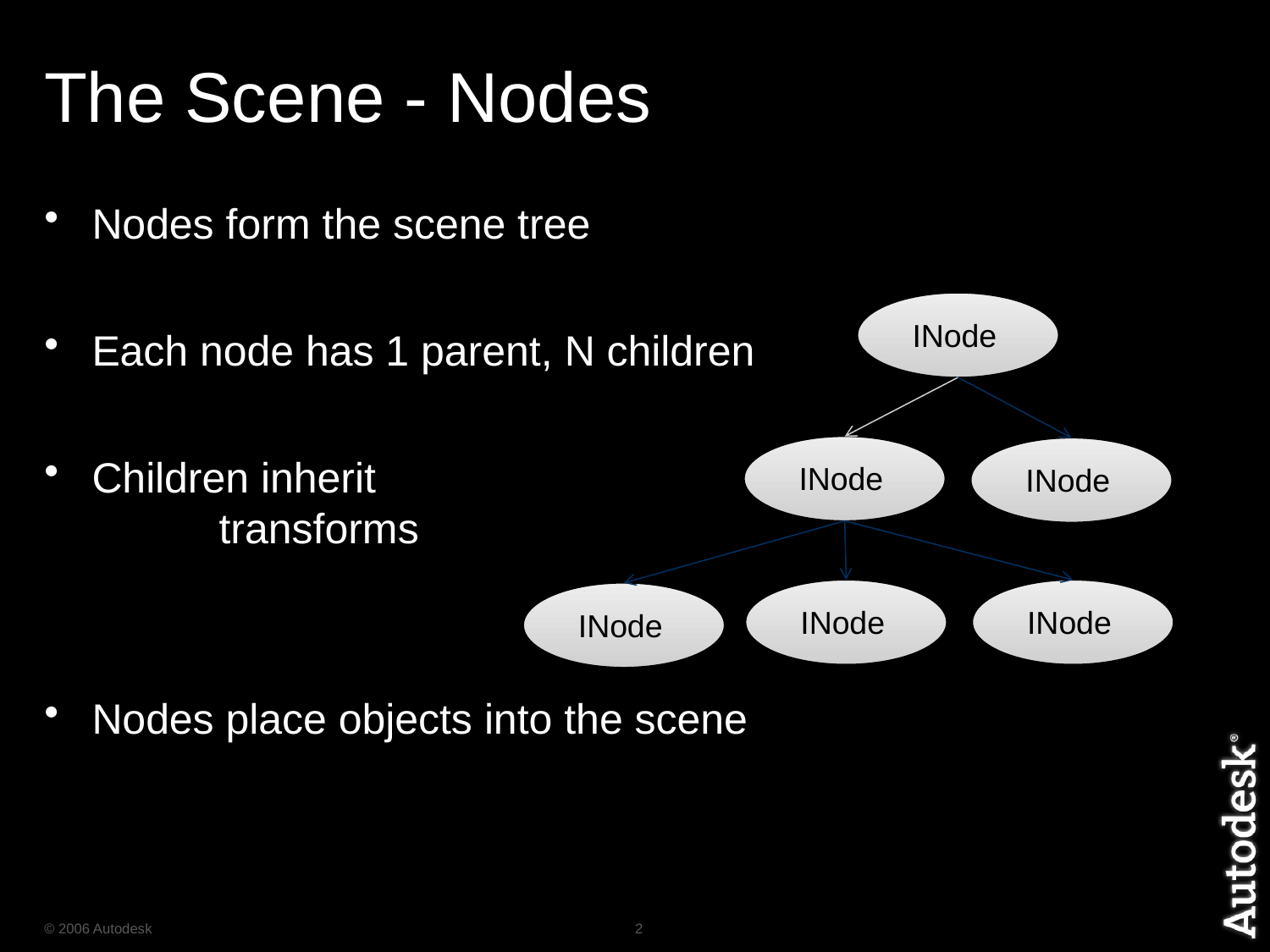

# The Scene - Nodes
Nodes form the scene tree

Each node has 1 parent, N children

Children inherit
	transforms

Nodes place objects into the scene

INode

INode
INode

INode
INode
INode